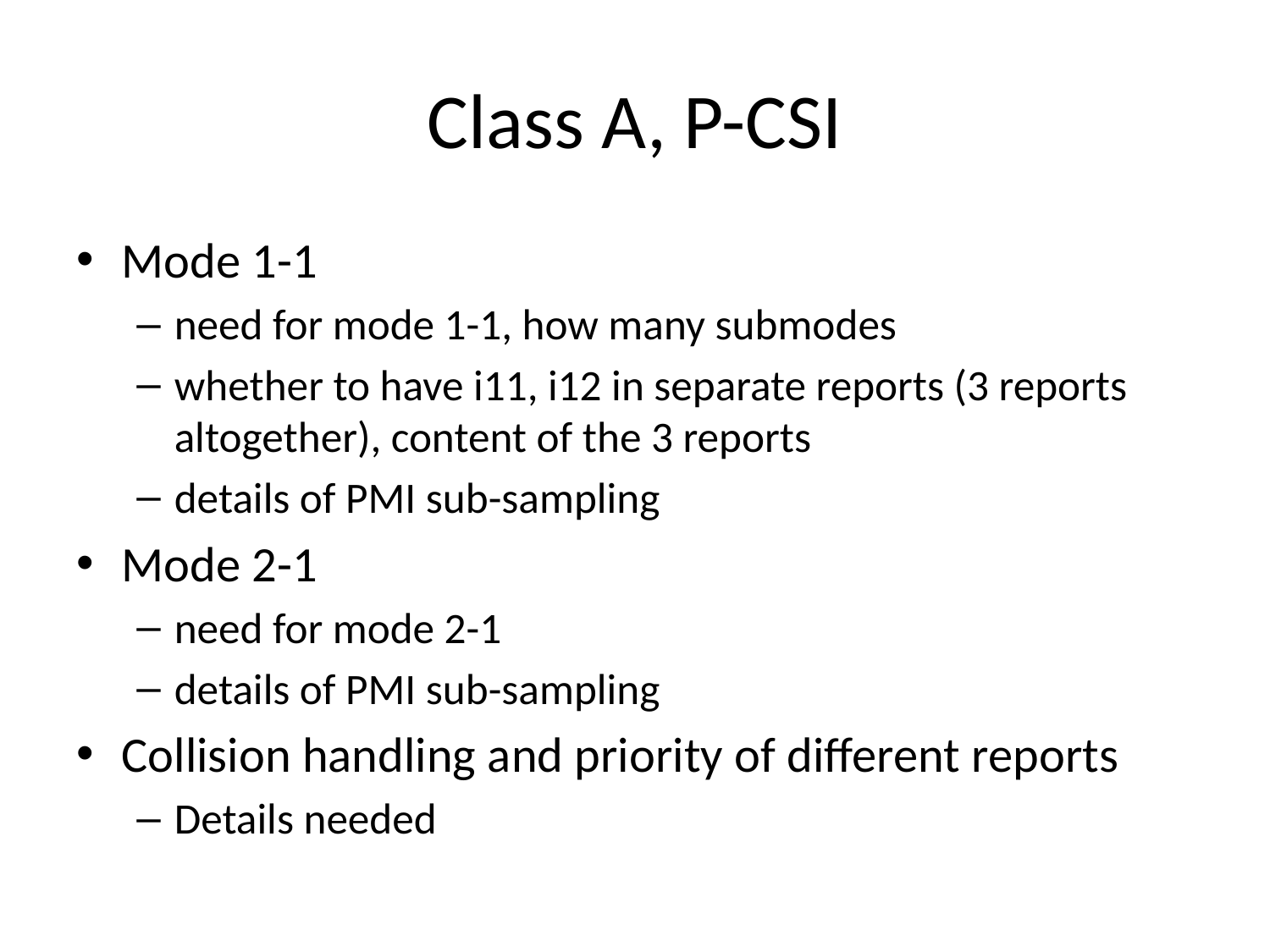

# Class A, P-CSI
Mode 1-1
need for mode 1-1, how many submodes
whether to have i11, i12 in separate reports (3 reports altogether), content of the 3 reports
details of PMI sub-sampling
Mode 2-1
need for mode 2-1
details of PMI sub-sampling
Collision handling and priority of different reports
Details needed